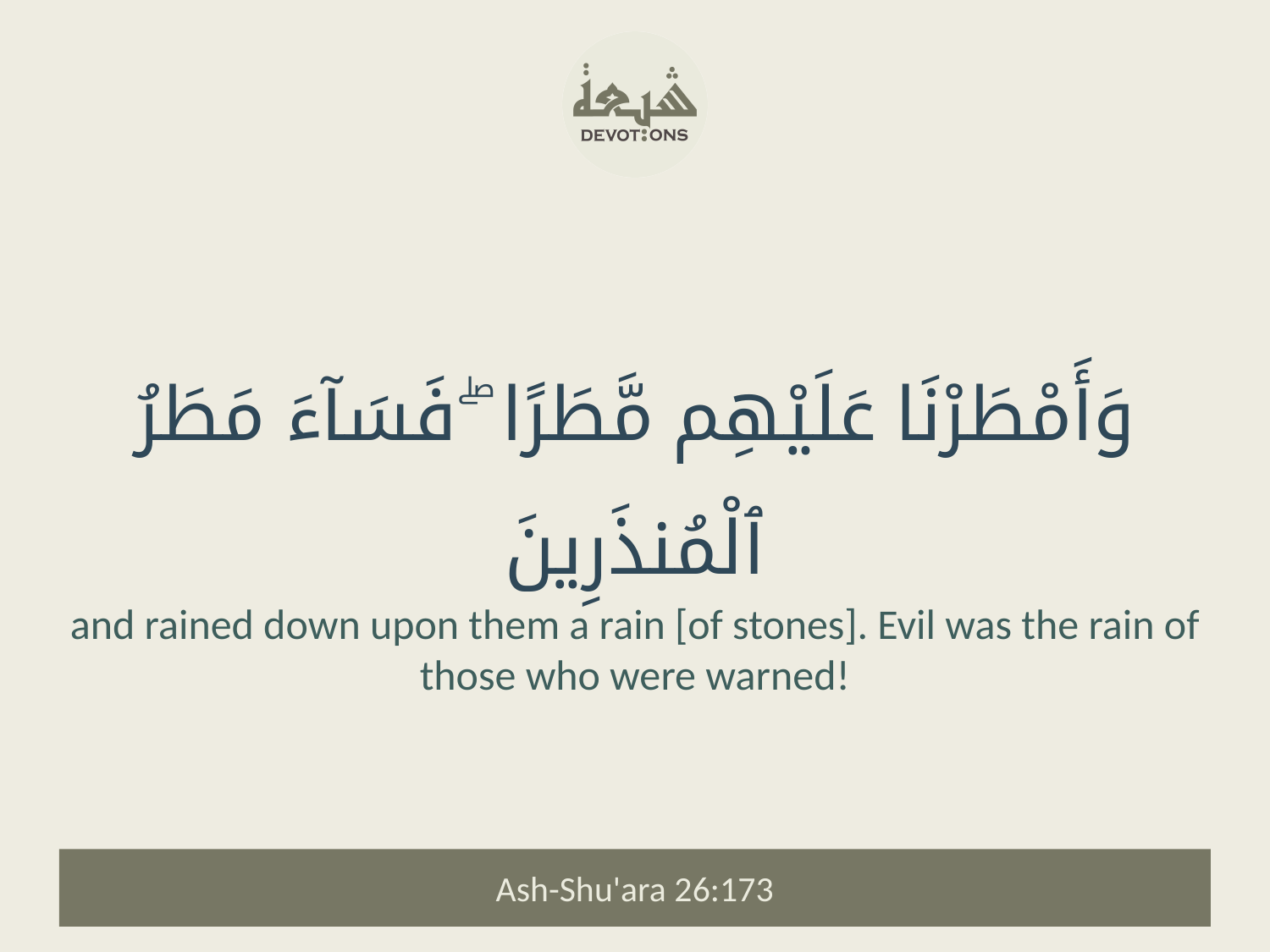

وَأَمْطَرْنَا عَلَيْهِم مَّطَرًا ۖ فَسَآءَ مَطَرُ ٱلْمُنذَرِينَ
and rained down upon them a rain [of stones]. Evil was the rain of those who were warned!
Ash-Shu'ara 26:173